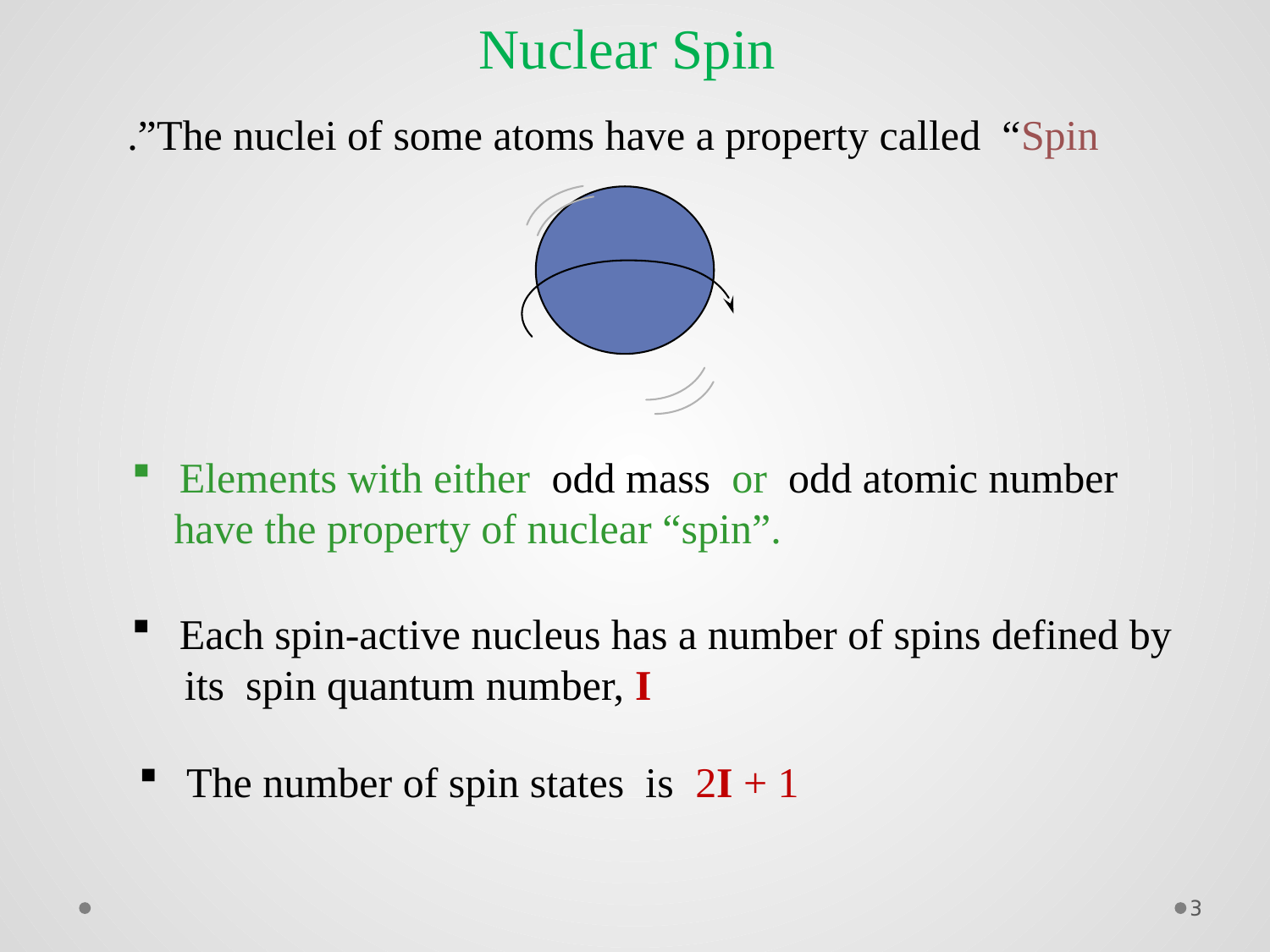

Nuclear Spin
The nuclei of some atoms have a property called  “Spin”.

Elements with either  odd mass  or  odd atomic number
    have the property of nuclear “spin”.
Each spin-active nucleus has a number of spins defined by
     its  spin quantum number, I
The number of spin states  is  2I + 1
3